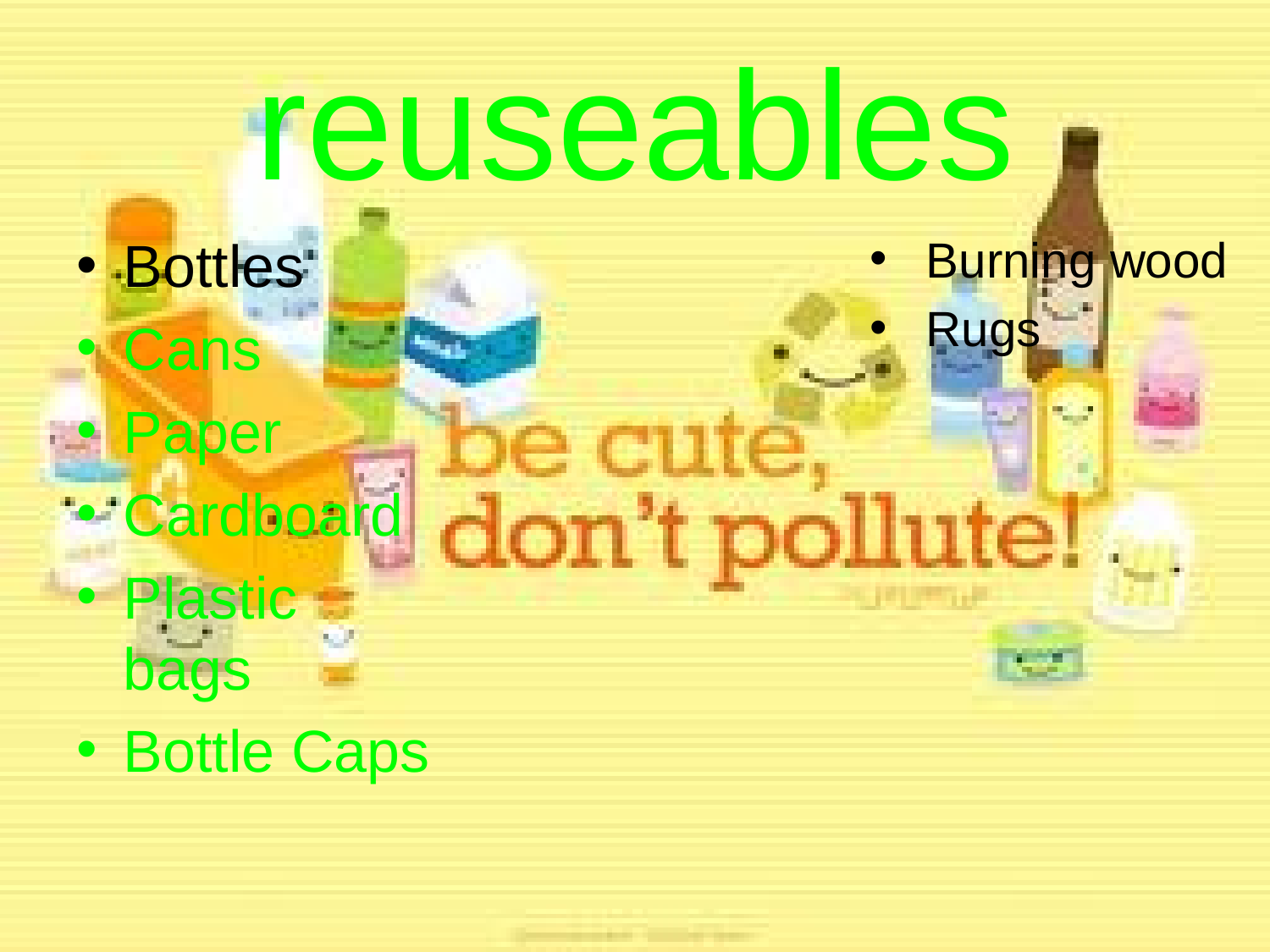

# reuseables
Bottles
Cans
Paper
Cardboard
Plastic bags
Bottle Caps

Burning wood
Rugs